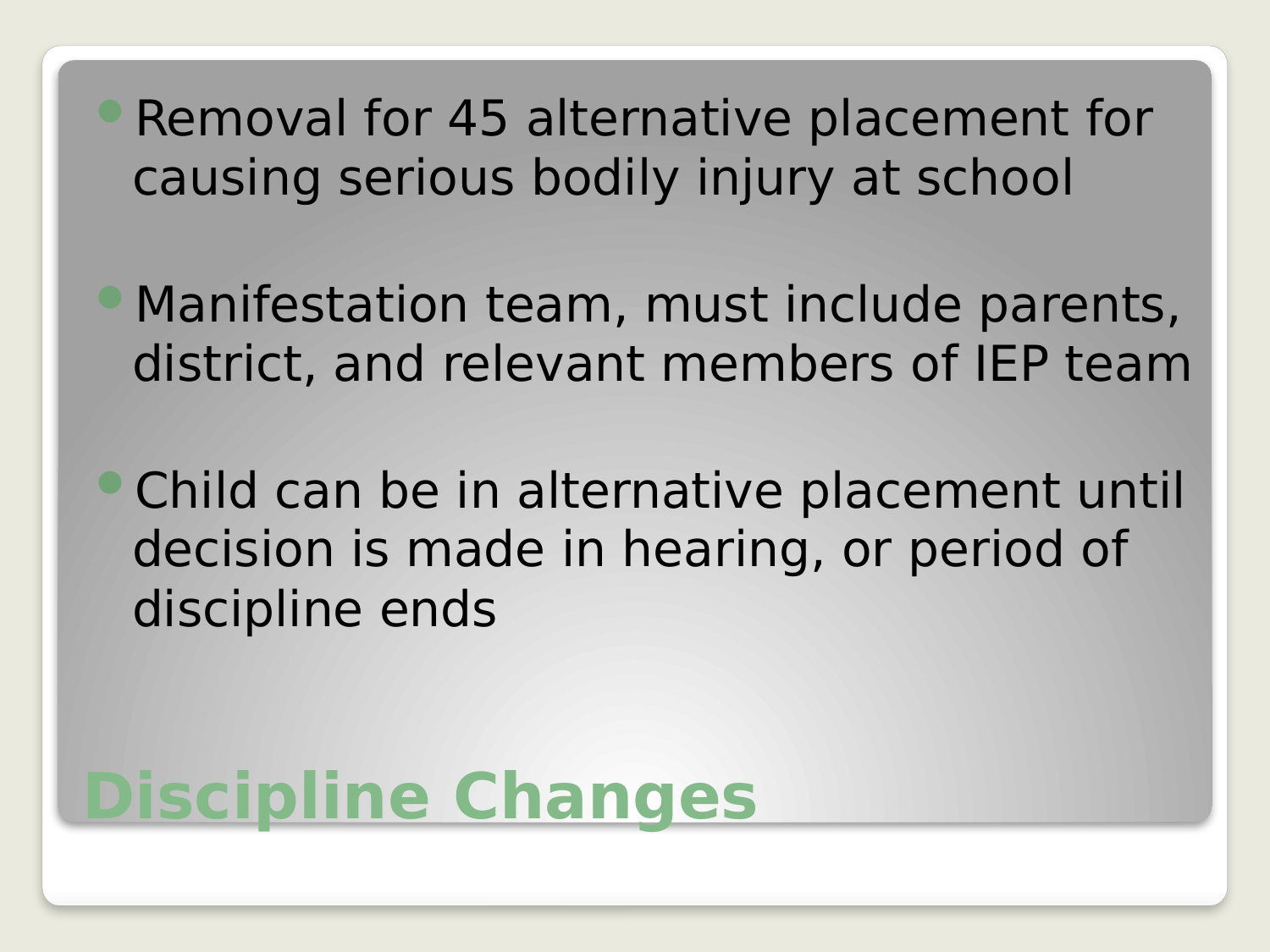

Removal for 45 alternative placement for causing serious bodily injury at school

Manifestation team, must include parents, district, and relevant members of IEP team

Child can be in alternative placement until decision is made in hearing, or period of discipline ends

# Discipline Changes